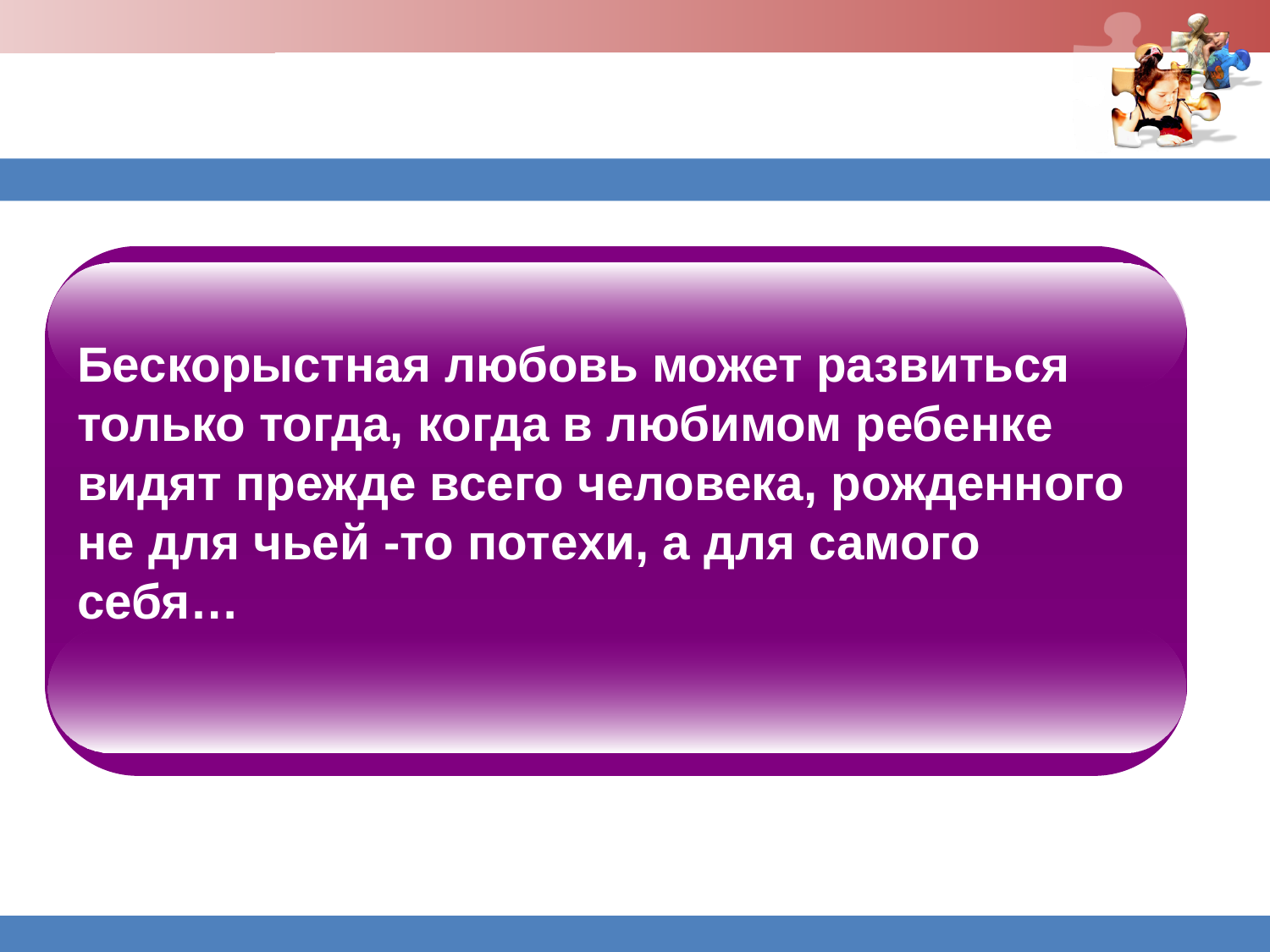

Бескорыстная любовь может развиться только тогда, когда в любимом ребенке видят прежде всего человека, рожденного не для чьей -то потехи, а для самого себя…